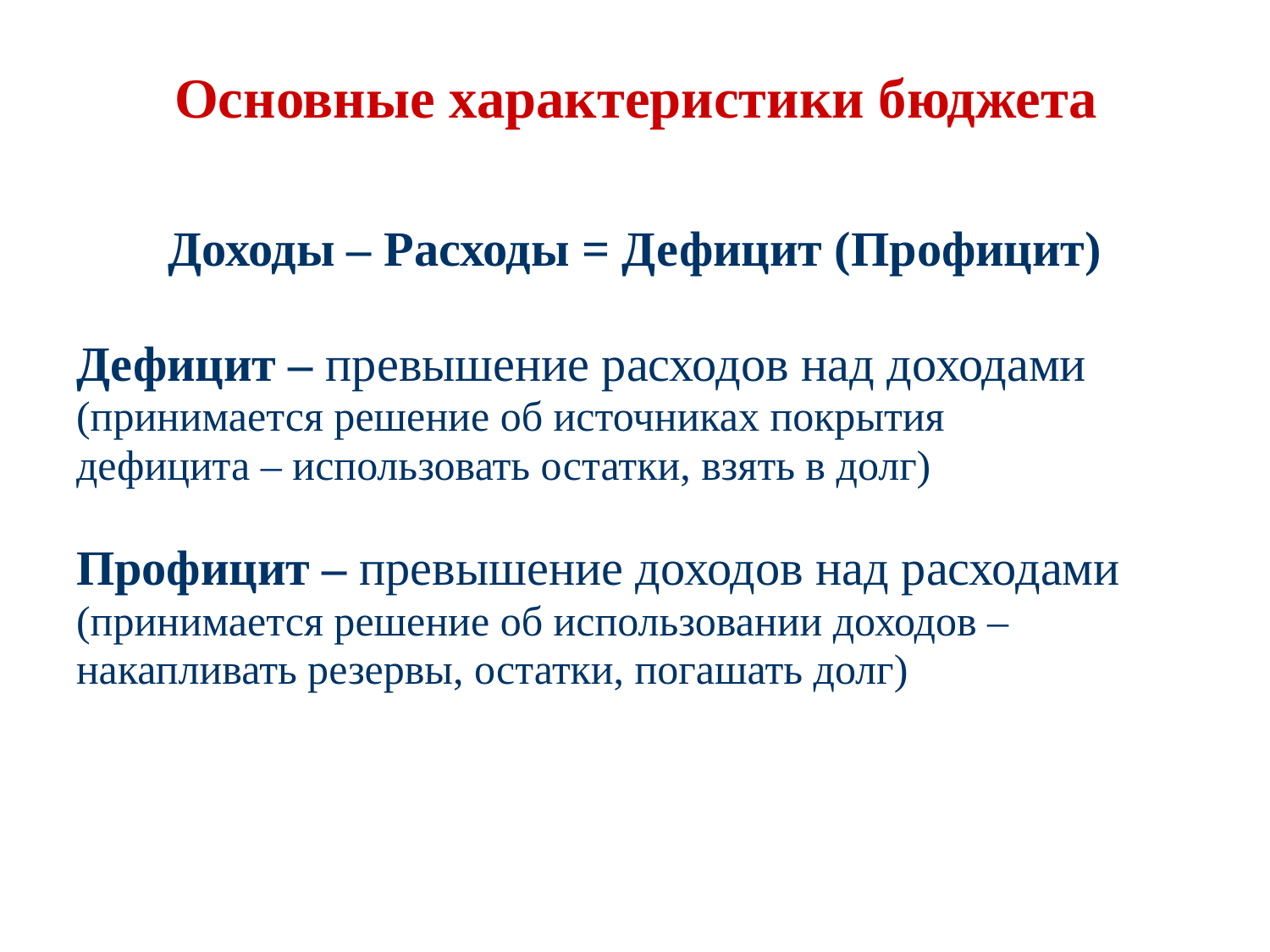

Доходы – Расходы = Дефицит (Профицит)

Дефицит – превышение расходов над доходами
(принимается решение об источниках покрытия
дефицита – использовать остатки, взять в долг)

Профицит – превышение доходов над расходами
(принимается решение об использовании доходов –
накапливать резервы, остатки, погашать долг)
Основные характеристики бюджета